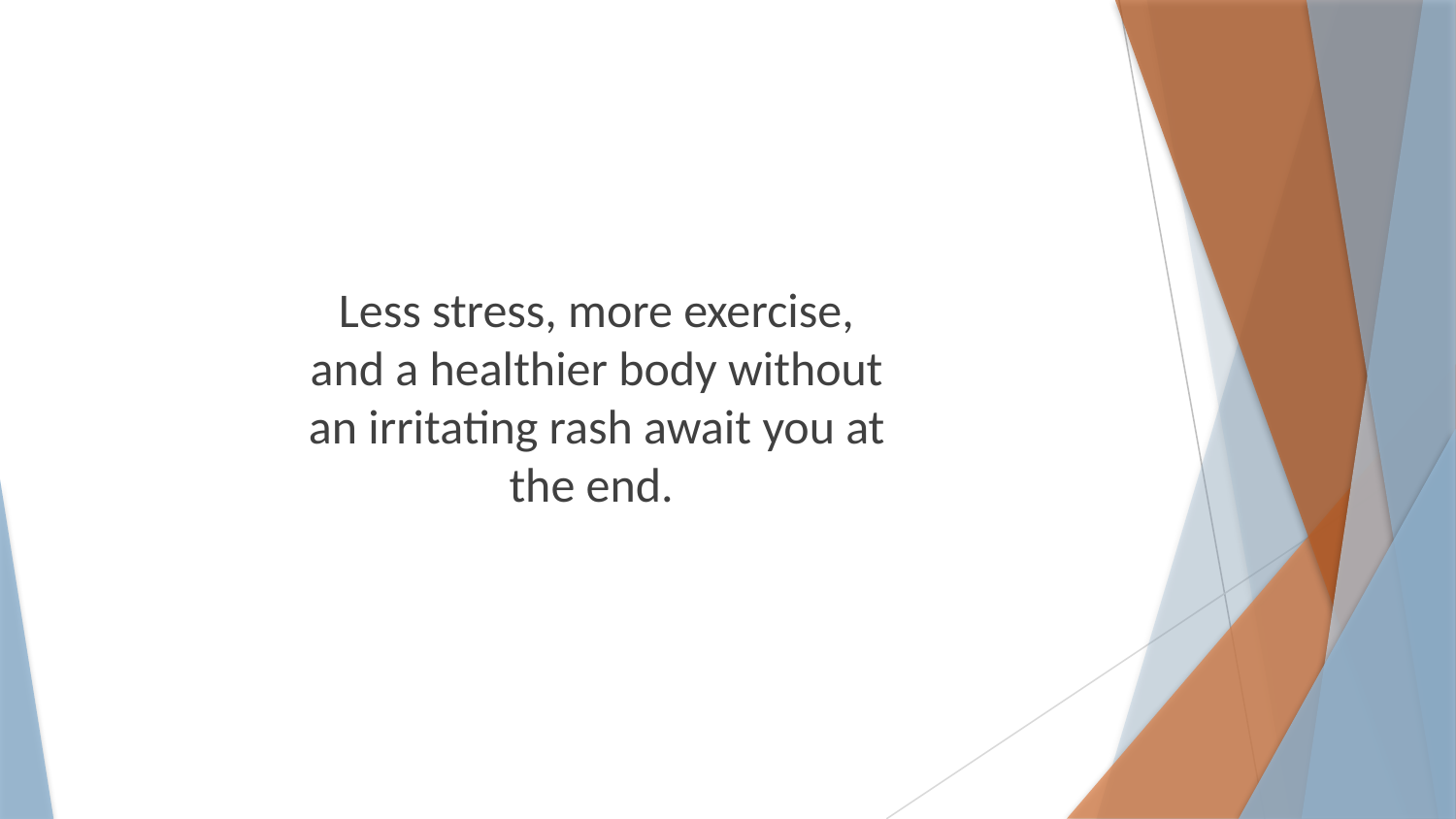

Less stress, more exercise, and a healthier body without an irritating rash await you at the end.